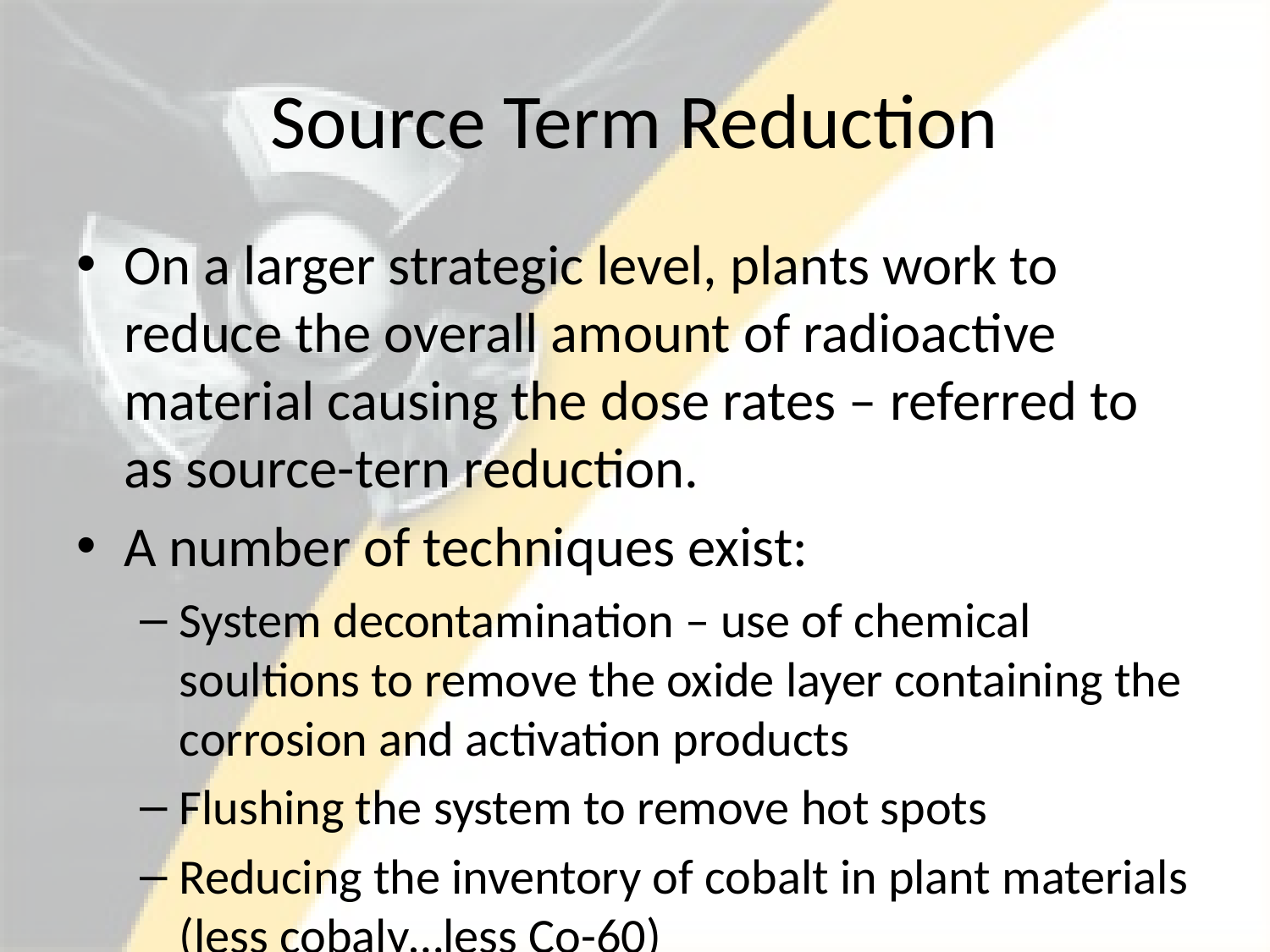

# Source Term Reduction
On a larger strategic level, plants work to reduce the overall amount of radioactive material causing the dose rates – referred to as source-tern reduction.
A number of techniques exist:
System decontamination – use of chemical soultions to remove the oxide layer containing the corrosion and activation products
Flushing the system to remove hot spots
Reducing the inventory of cobalt in plant materials (less cobaly…less Co-60)